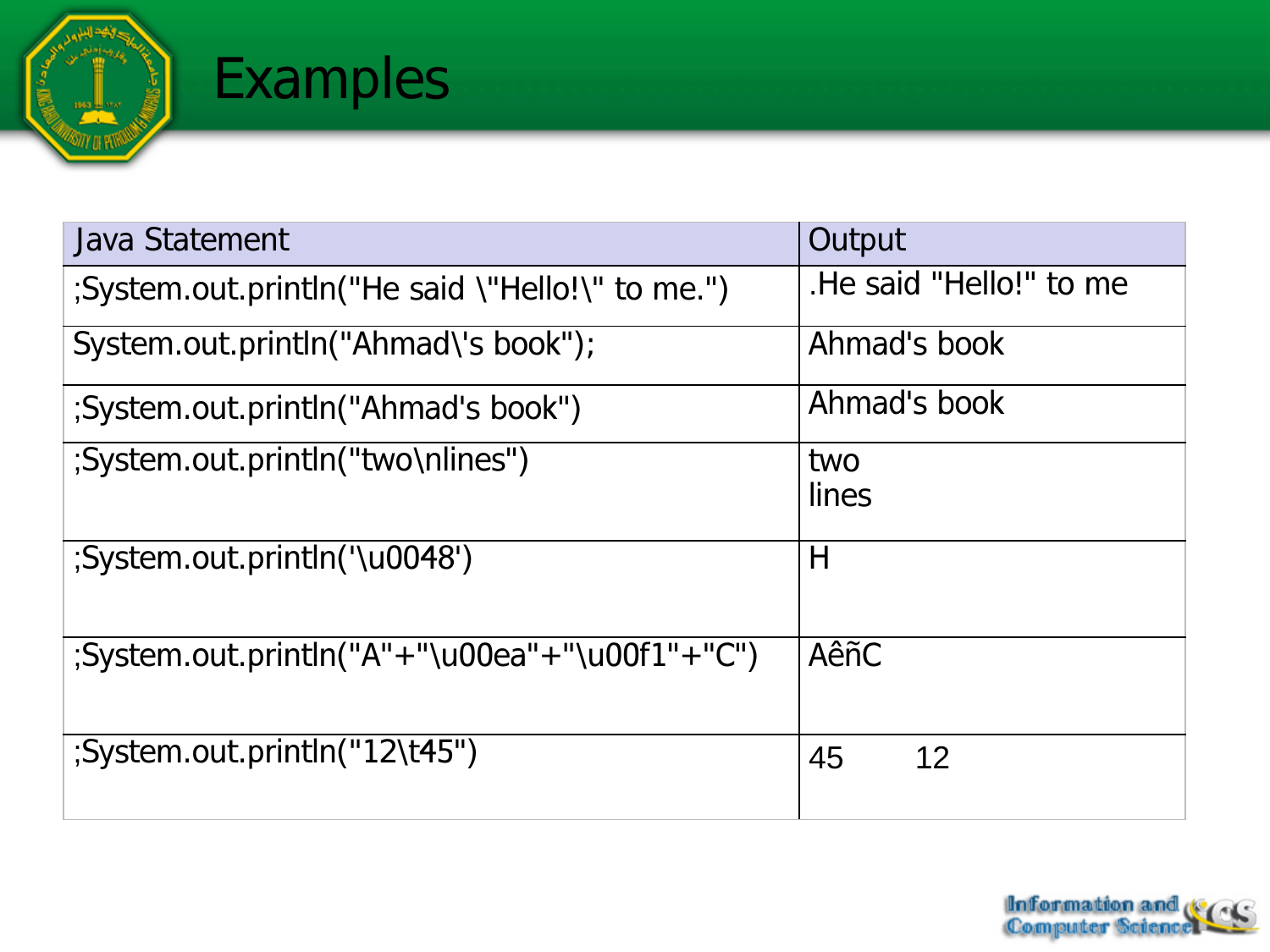

# Examples
| Java Statement | Output |
| --- | --- |
| System.out.println("He said \"Hello!\" to me."); | He said "Hello!" to me. |
| System.out.println("Ahmad\'s book"); | Ahmad's book |
| System.out.println("Ahmad's book"); | Ahmad's book |
| System.out.println("two\nlines"); | two lines |
| System.out.println('\u0048'); | H |
| System.out.println("A"+"\u00ea"+"\u00f1"+"C"); | AêñC |
| System.out.println("12\t45"); | 12 45 |